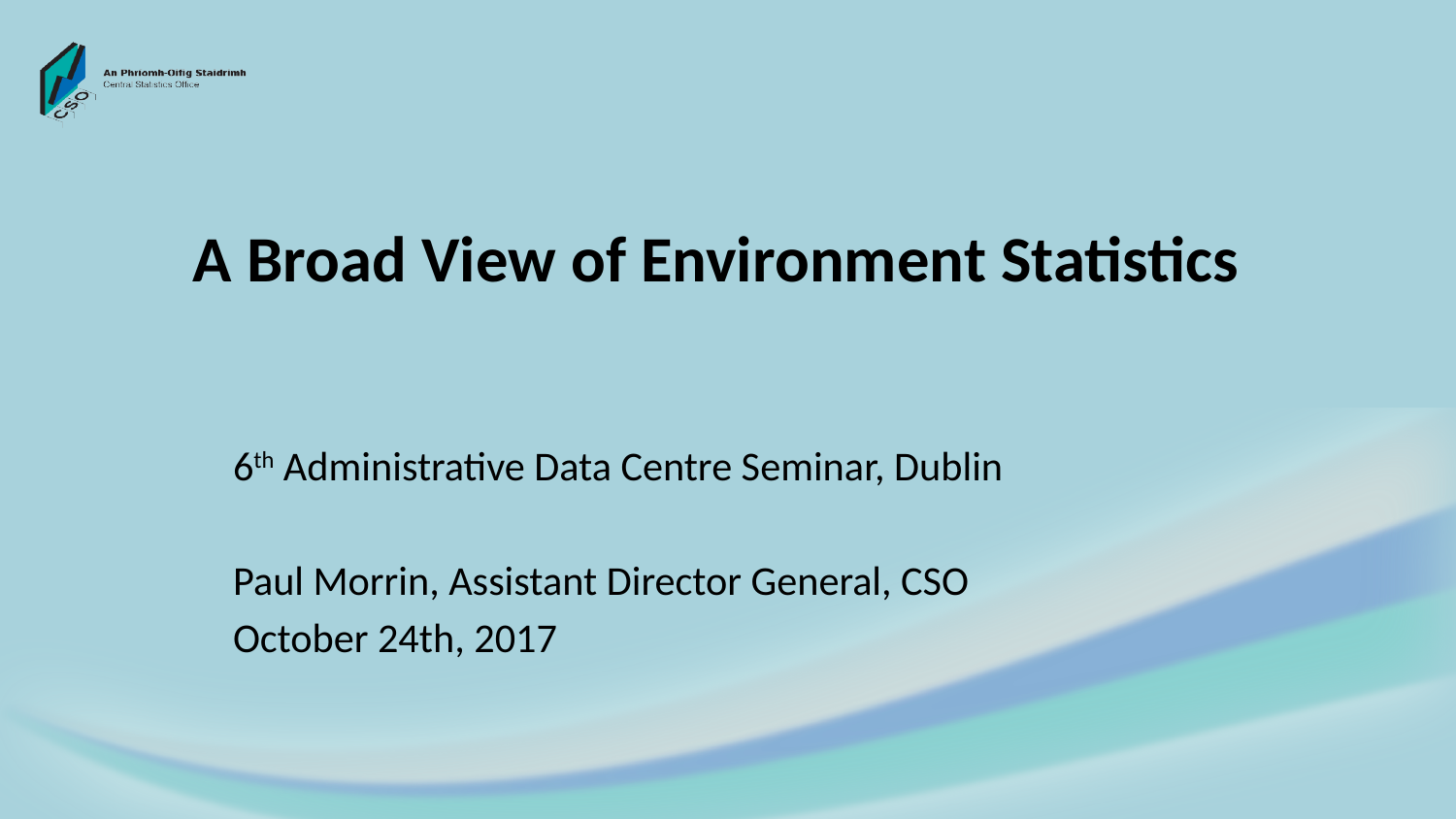

# A Broad View of Environment Statistics
6th Administrative Data Centre Seminar, Dublin

Paul Morrin, Assistant Director General, CSO
October 24th, 2017